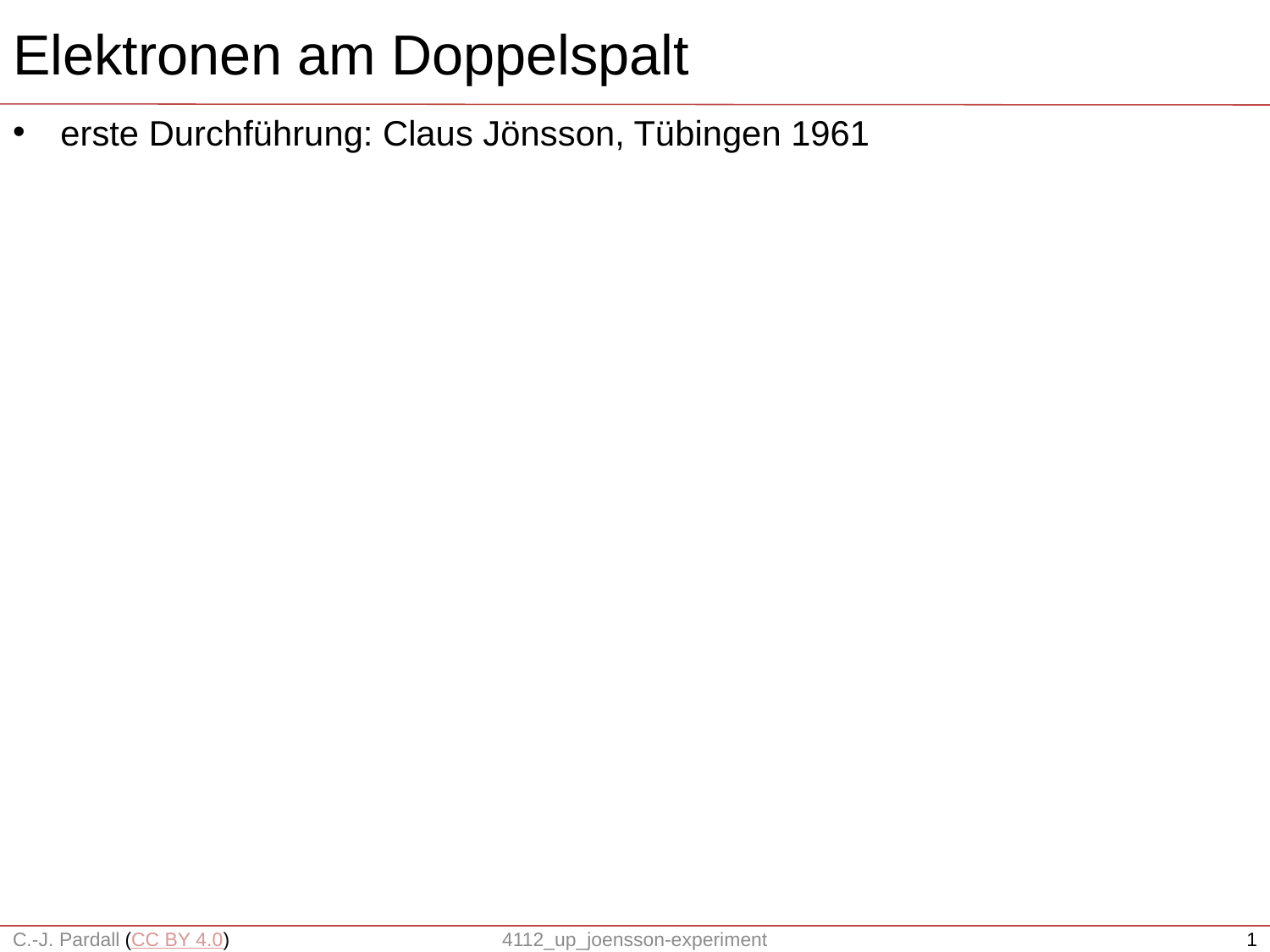

# Elektronen am Doppelspalt
erste Durchführung: Claus Jönsson, Tübingen 1961
C.-J. Pardall
4112_up_joensson-experiment